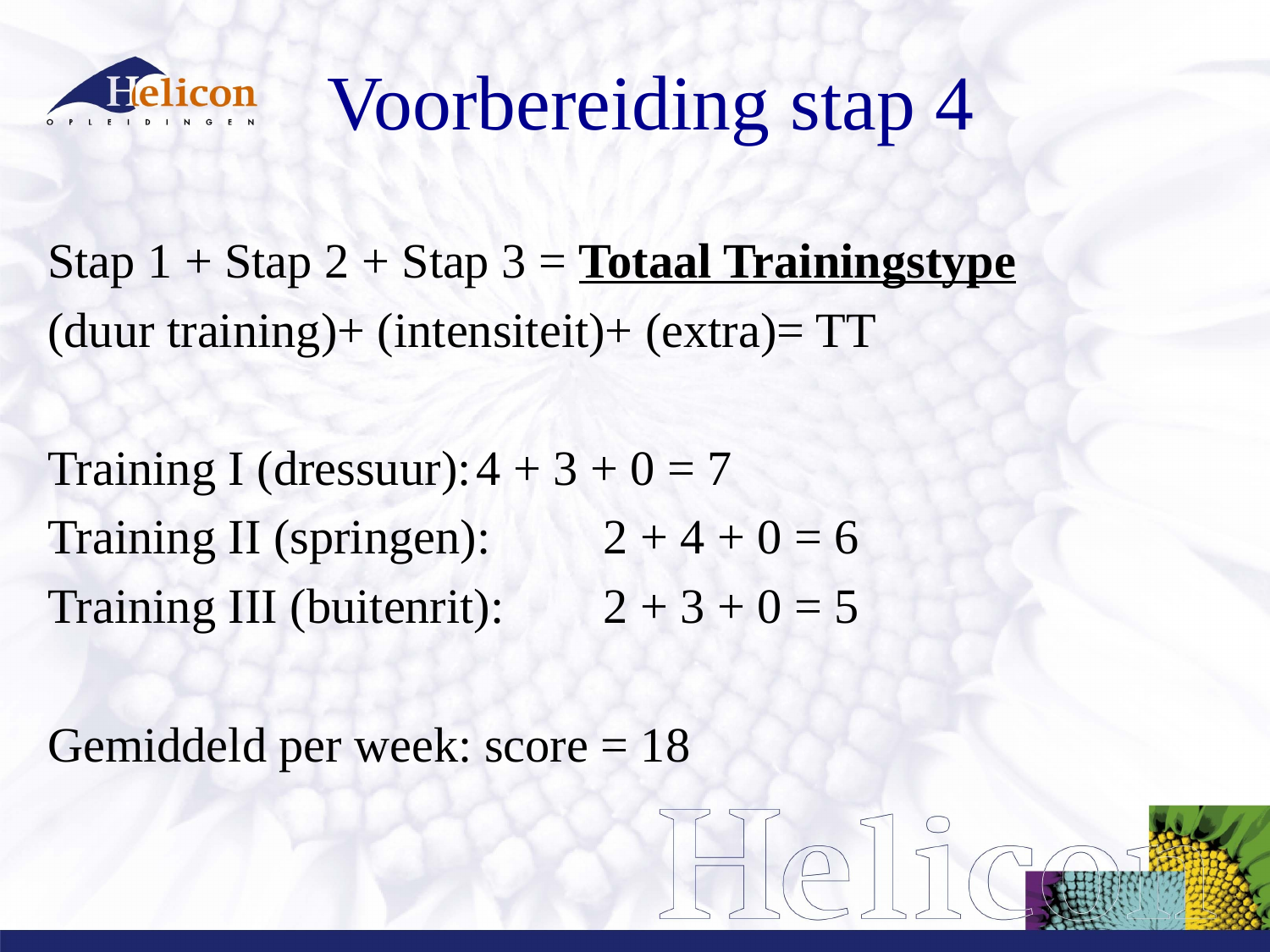

Voorbereiding stap 4
Stap 1 + Stap 2 + Stap 3 = Totaal Trainingstype
(duur training)+ (intensiteit)+ (extra)= TT

Training I (dressuur):	4 + 3 + 0 = 7
Training II (springen):	2 + 4 + 0 = 6
Training III (buitenrit):	2 + 3 + 0 = 5

Gemiddeld per week: score = 18